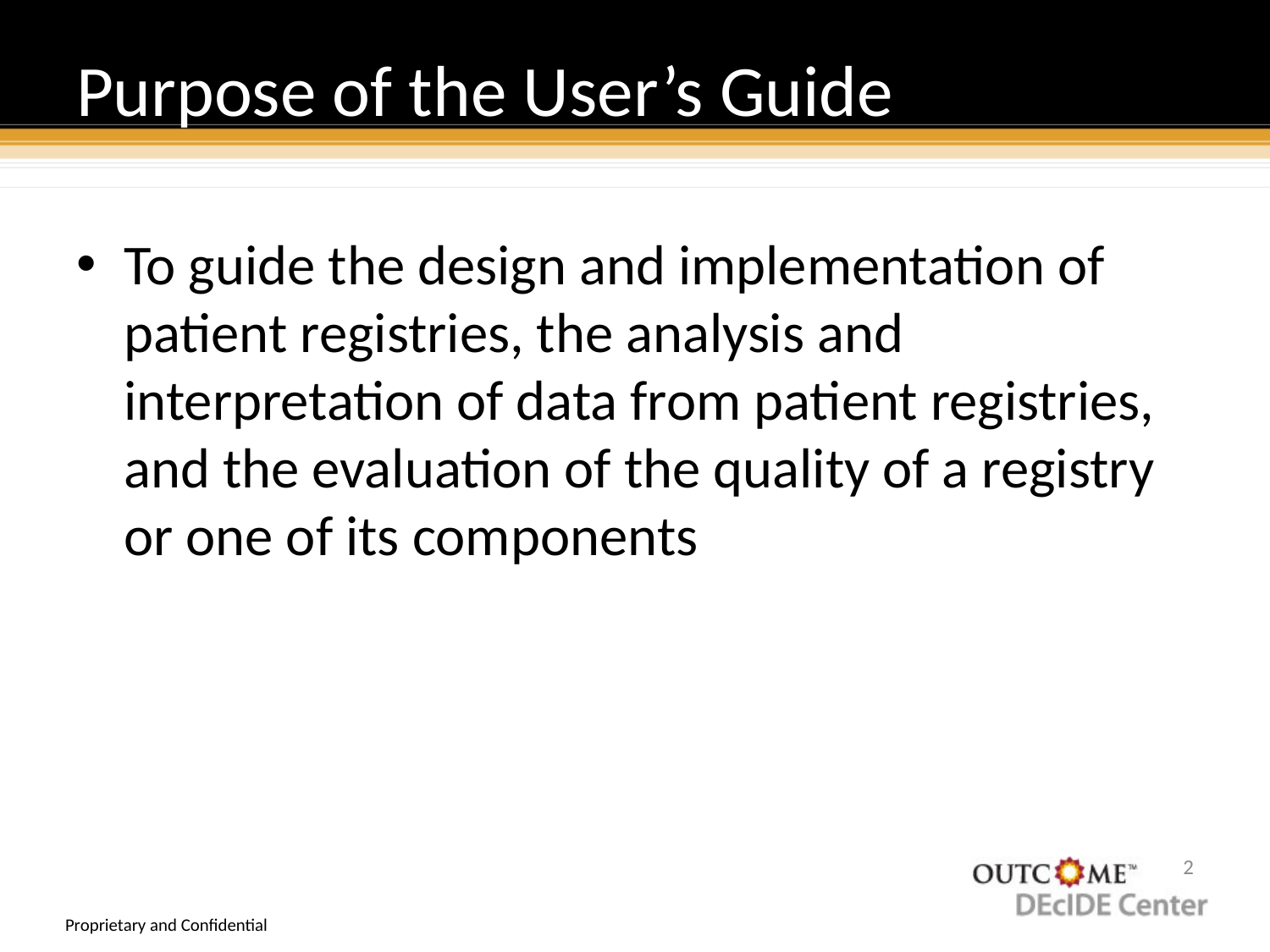

# Purpose of the User’s Guide
To guide the design and implementation of patient registries, the analysis and interpretation of data from patient registries, and the evaluation of the quality of a registry or one of its components

2